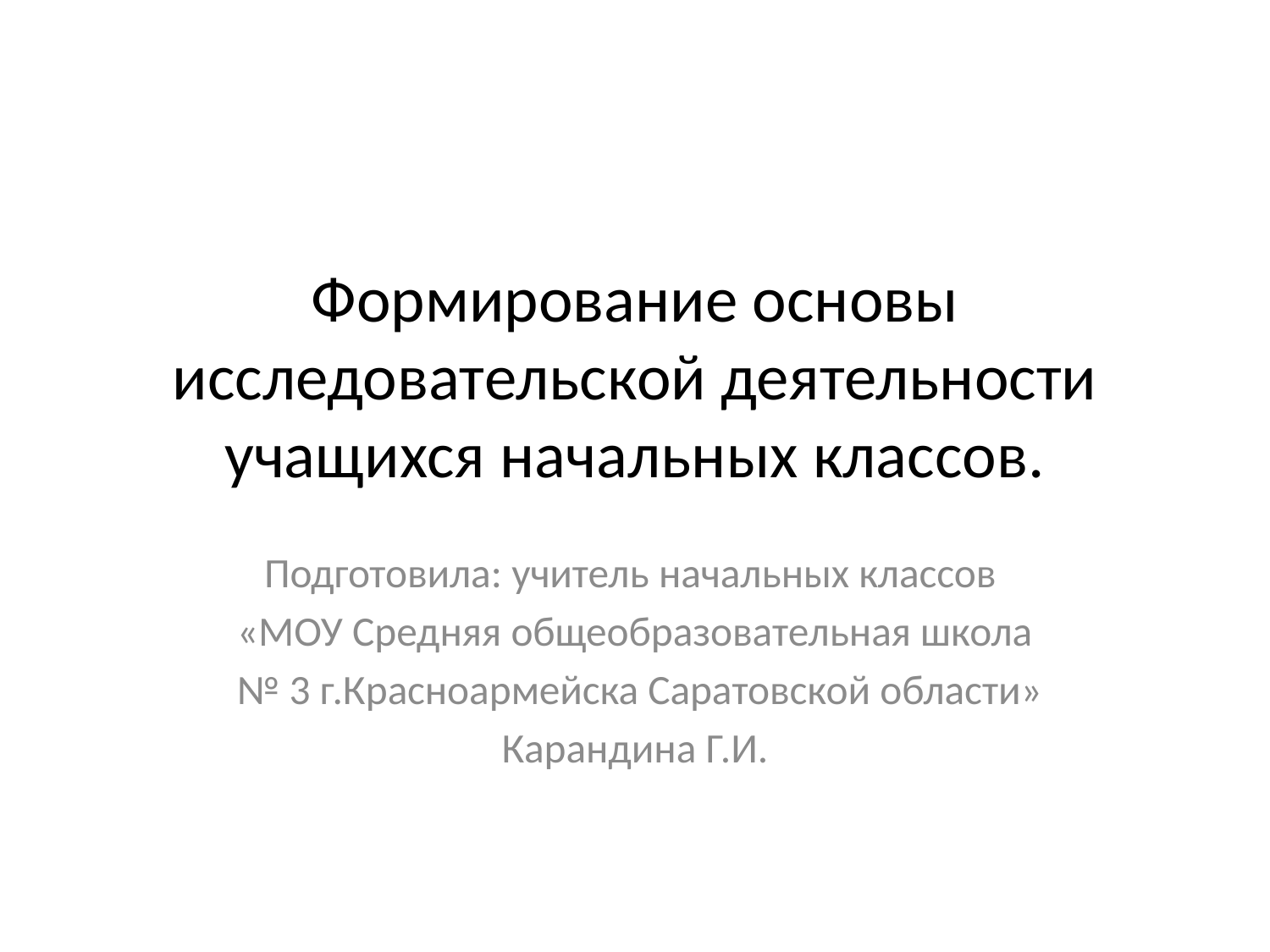

# Формирование основы исследовательской деятельности учащихся начальных классов.
Подготовила: учитель начальных классов
«МОУ Средняя общеобразовательная школа
 № 3 г.Красноармейска Саратовской области»
Карандина Г.И.